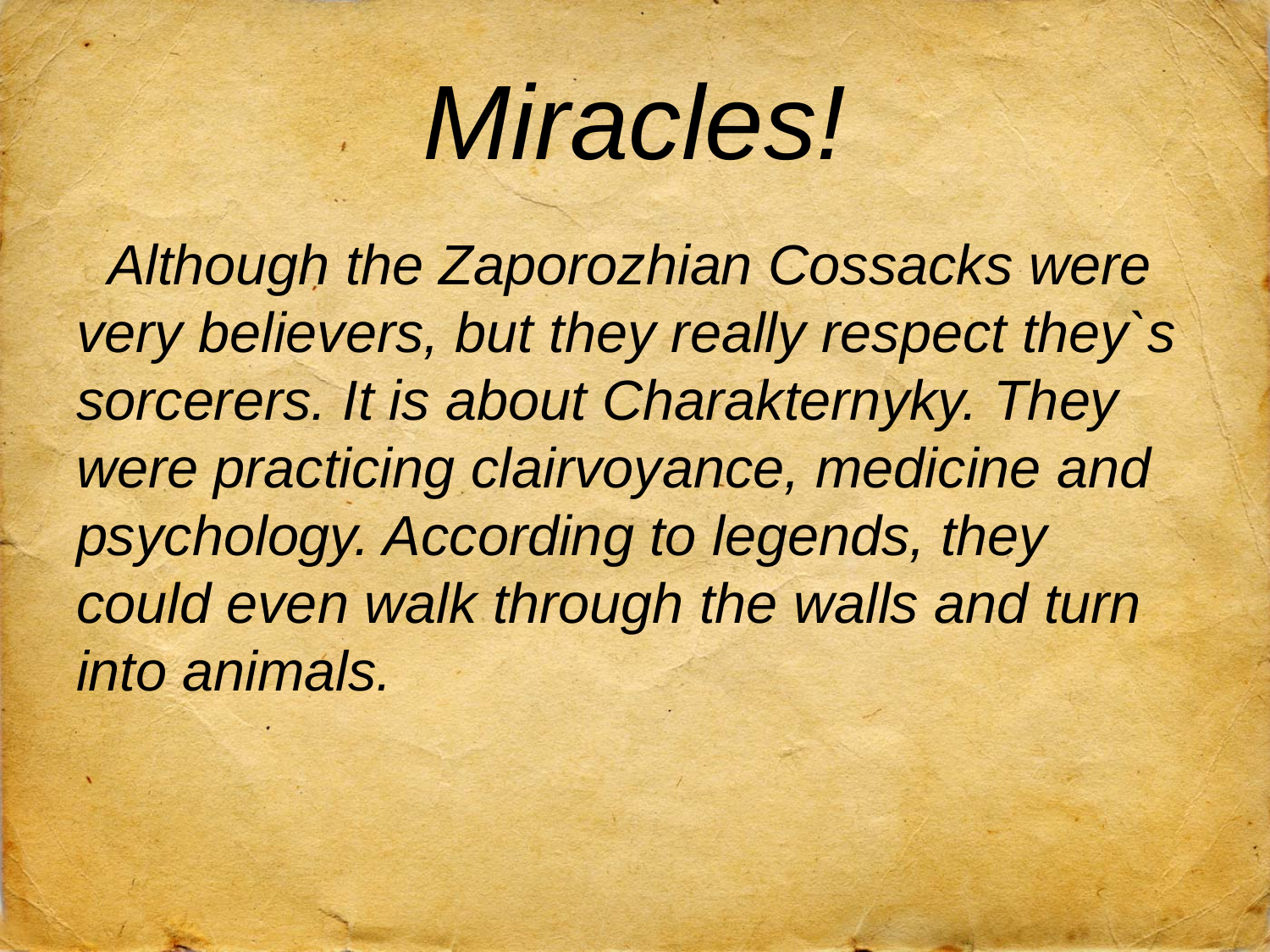

# Miracles!
  Although the Zaporozhian Cossacks were very believers, but they really respect they`s sorcerers. It is about Charakternyky. They were practicing clairvoyance, medicine and psychology. According to legends, they could even walk through the walls and turn into animals.